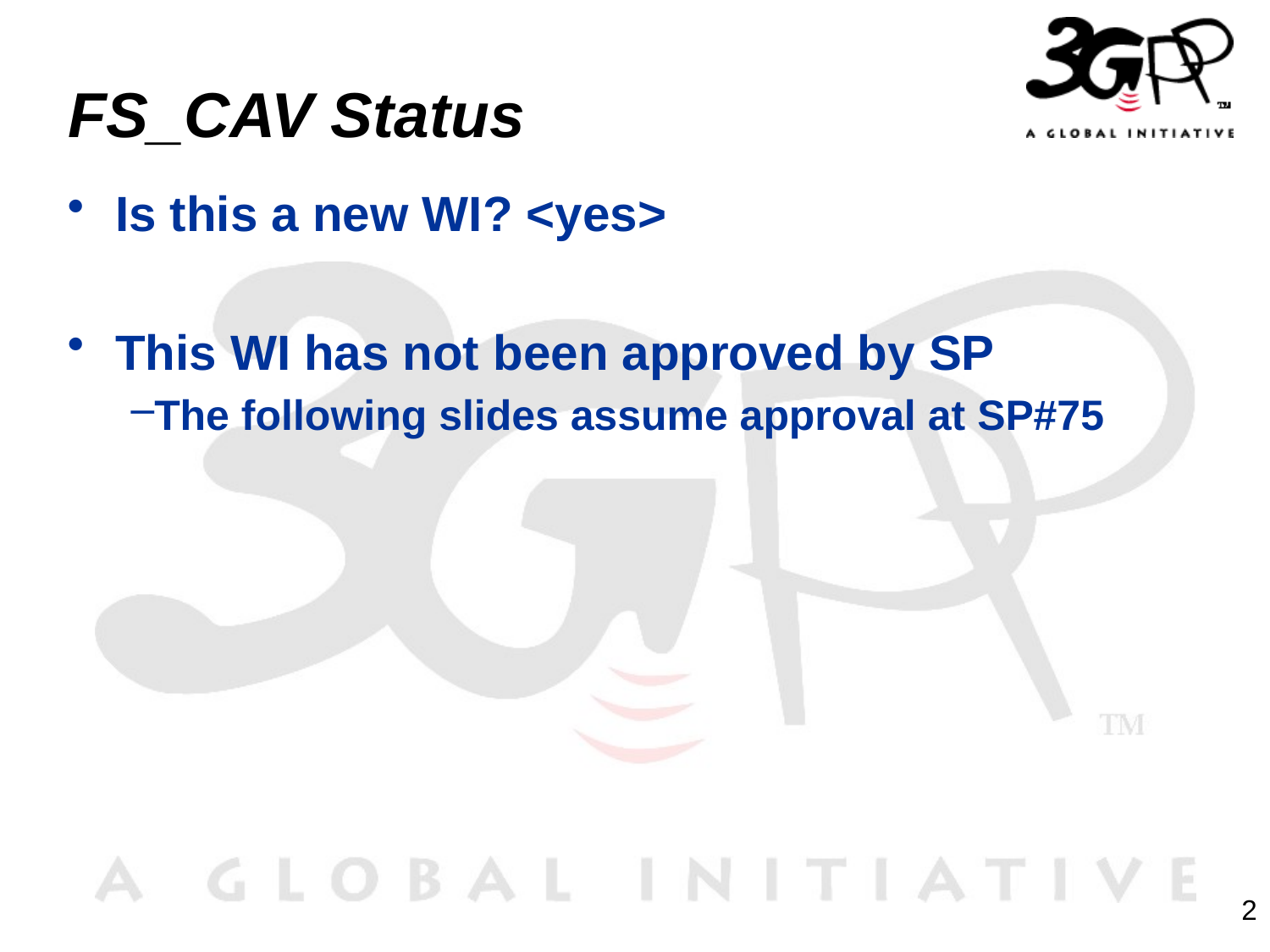

# FS_CAV Status
Is this a new WI? <yes>

This WI has not been approved by SP
The following slides assume approval at SP#75
2